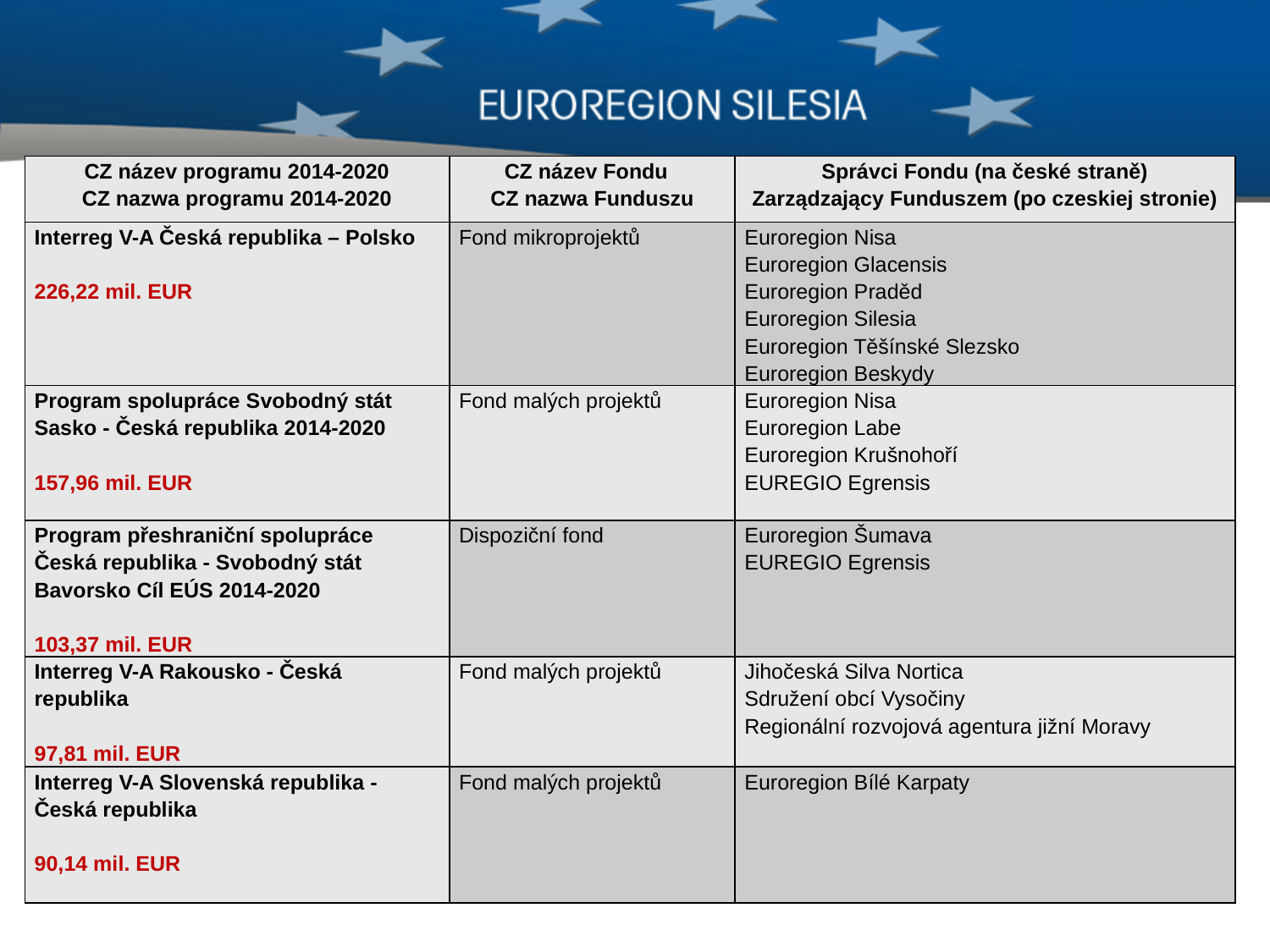

| CZ název programu 2014-2020 CZ nazwa programu 2014-2020 | CZ název Fondu CZ nazwa Funduszu | Správci Fondu (na české straně) Zarządzający Funduszem (po czeskiej stronie) |
| --- | --- | --- |
| Interreg V-A Česká republika – Polsko 226,22 mil. EUR | Fond mikroprojektů | Euroregion Nisa Euroregion Glacensis Euroregion Praděd Euroregion Silesia Euroregion Těšínské Slezsko Euroregion Beskydy |
| Program spolupráce Svobodný stát Sasko - Česká republika 2014-2020 157,96 mil. EUR | Fond malých projektů | Euroregion Nisa Euroregion Labe Euroregion Krušnohoří EUREGIO Egrensis |
| Program přeshraniční spolupráce Česká republika - Svobodný stát Bavorsko Cíl EÚS 2014-2020 103,37 mil. EUR | Dispoziční fond | Euroregion Šumava EUREGIO Egrensis |
| Interreg V-A Rakousko - Česká republika 97,81 mil. EUR | Fond malých projektů | Jihočeská Silva Nortica Sdružení obcí Vysočiny Regionální rozvojová agentura jižní Moravy |
| Interreg V-A Slovenská republika - Česká republika 90,14 mil. EUR | Fond malých projektů | Euroregion Bílé Karpaty |